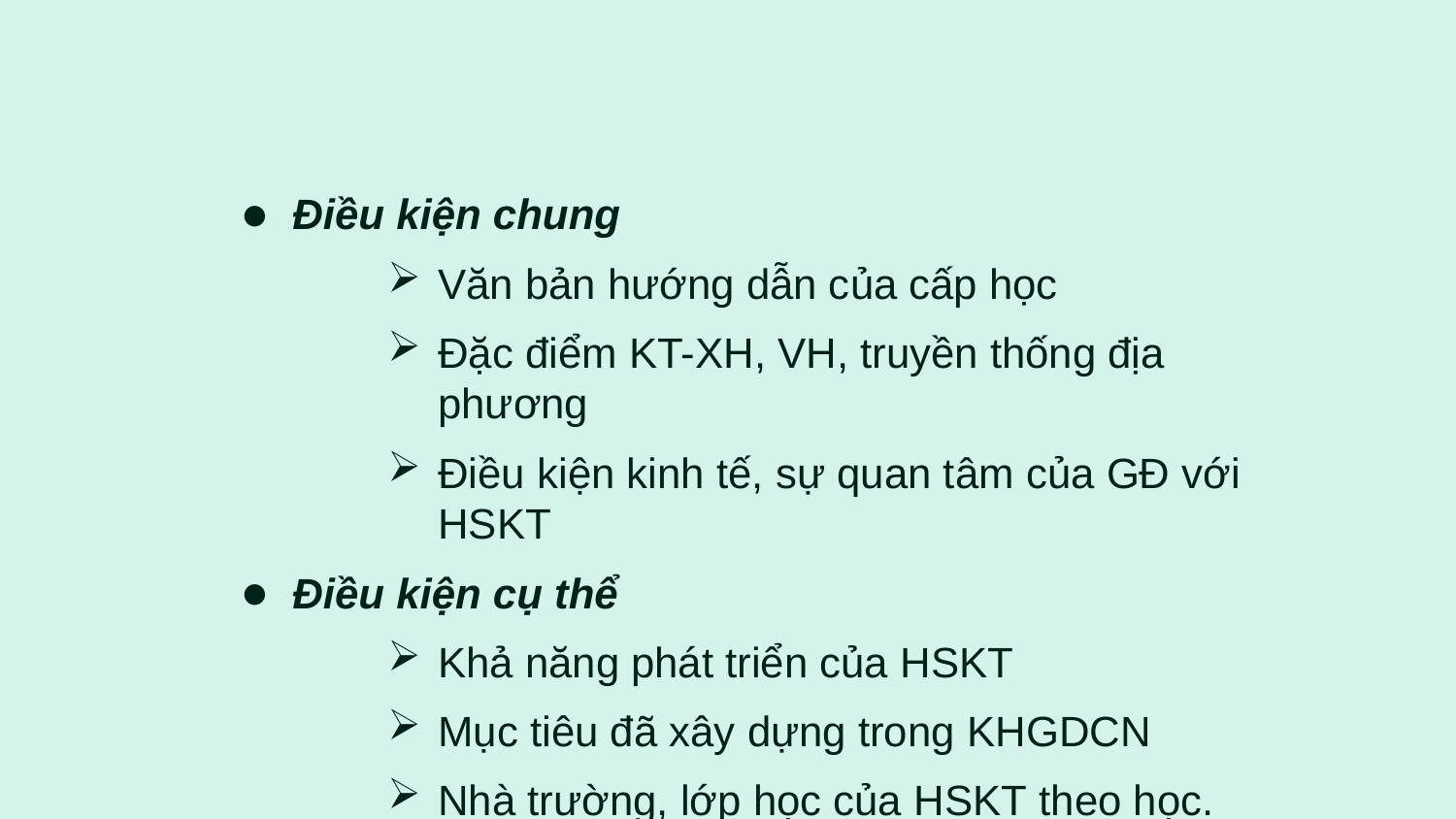

# 2.2. Các điều kiện
Điều kiện chung
Văn bản hướng dẫn của cấp học
Đặc điểm KT-XH, VH, truyền thống địa phương
Điều kiện kinh tế, sự quan tâm của GĐ với HSKT
Điều kiện cụ thể
Khả năng phát triển của HSKT
Mục tiêu đã xây dựng trong KHGDCN
Nhà trường, lớp học của HSKT theo học.